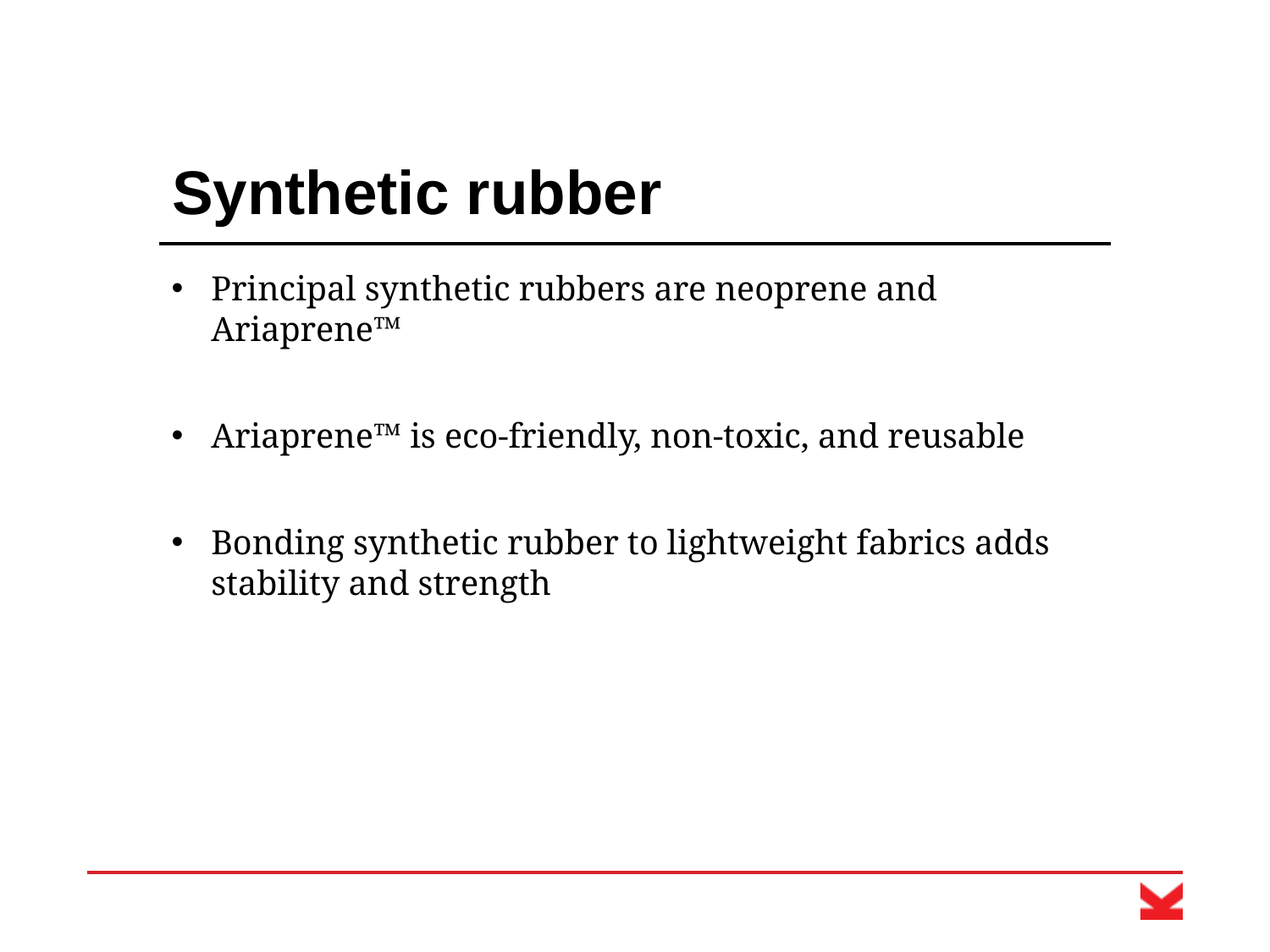

# Synthetic rubber
Principal synthetic rubbers are neoprene and Ariaprene™

Ariaprene™ is eco-friendly, non-toxic, and reusable

Bonding synthetic rubber to lightweight fabrics adds stability and strength